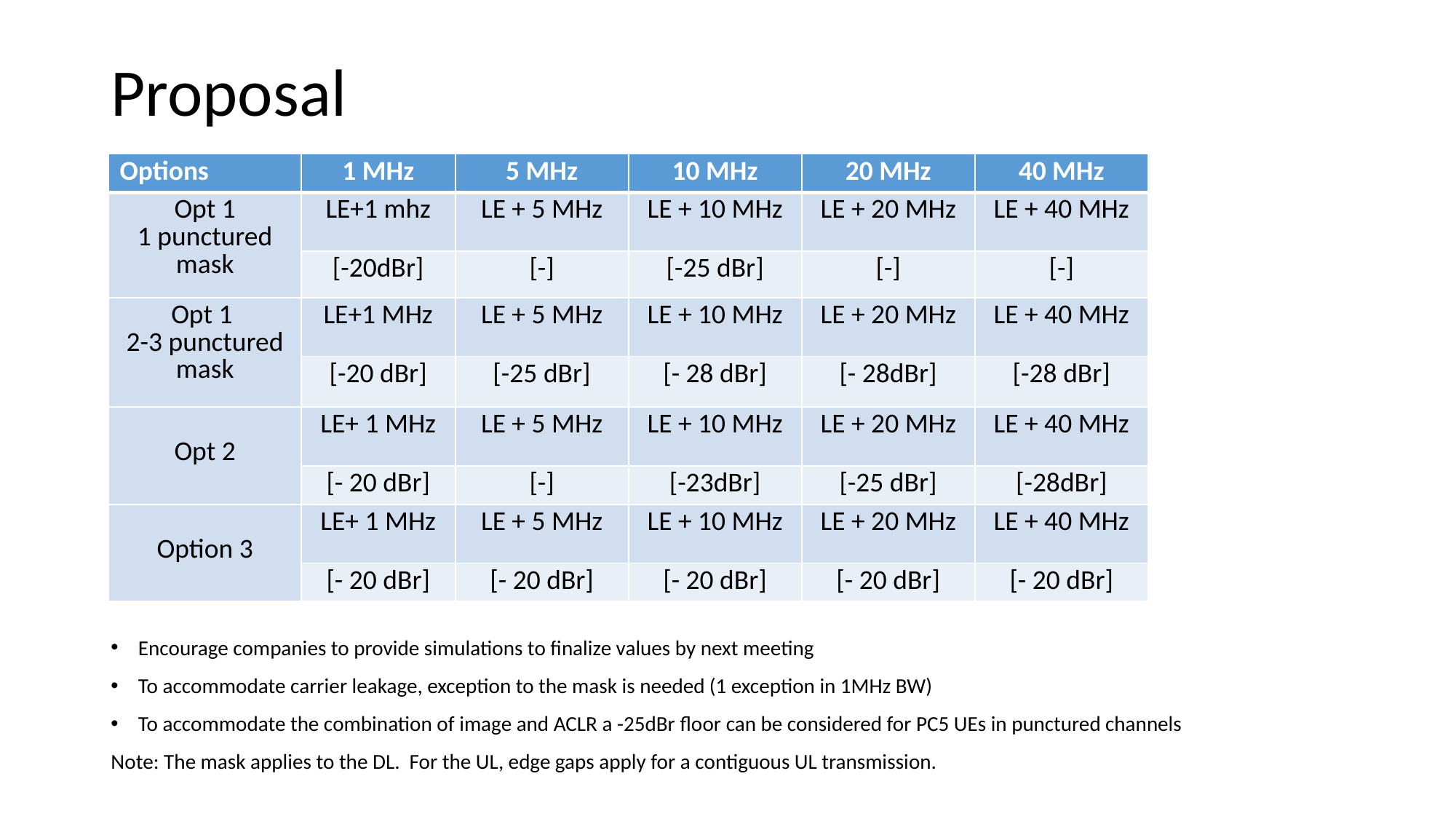

# Proposal

Encourage companies to provide simulations to finalize values by next meeting
To accommodate carrier leakage, exception to the mask is needed (1 exception in 1MHz BW)
To accommodate the combination of image and ACLR a -25dBr floor can be considered for PC5 UEs in punctured channels
Note: The mask applies to the DL.  For the UL, edge gaps apply for a contiguous UL transmission.

| Options | 1 MHz | 5 MHz | 10 MHz | 20 MHz | 40 MHz |
| --- | --- | --- | --- | --- | --- |
| Opt 1 1 punctured mask | LE+1 mhz | LE + 5 MHz | LE + 10 MHz | LE + 20 MHz | LE + 40 MHz |
|  | [-20dBr] | [-] | [-25 dBr] | [-] | [-] |
| Opt 1 2-3 punctured mask | LE+1 MHz | LE + 5 MHz | LE + 10 MHz | LE + 20 MHz | LE + 40 MHz |
|  | [-20 dBr] | [-25 dBr] | [- 28 dBr] | [- 28dBr] | [-28 dBr] |
| Opt 2 | LE+ 1 MHz | LE + 5 MHz | LE + 10 MHz | LE + 20 MHz | LE + 40 MHz |
|  | [- 20 dBr] | [-] | [-23dBr] | [-25 dBr] | [-28dBr] |
| Option 3 | LE+ 1 MHz | LE + 5 MHz | LE + 10 MHz | LE + 20 MHz | LE + 40 MHz |
|  | [- 20 dBr] | [- 20 dBr] | [- 20 dBr] | [- 20 dBr] | [- 20 dBr] |